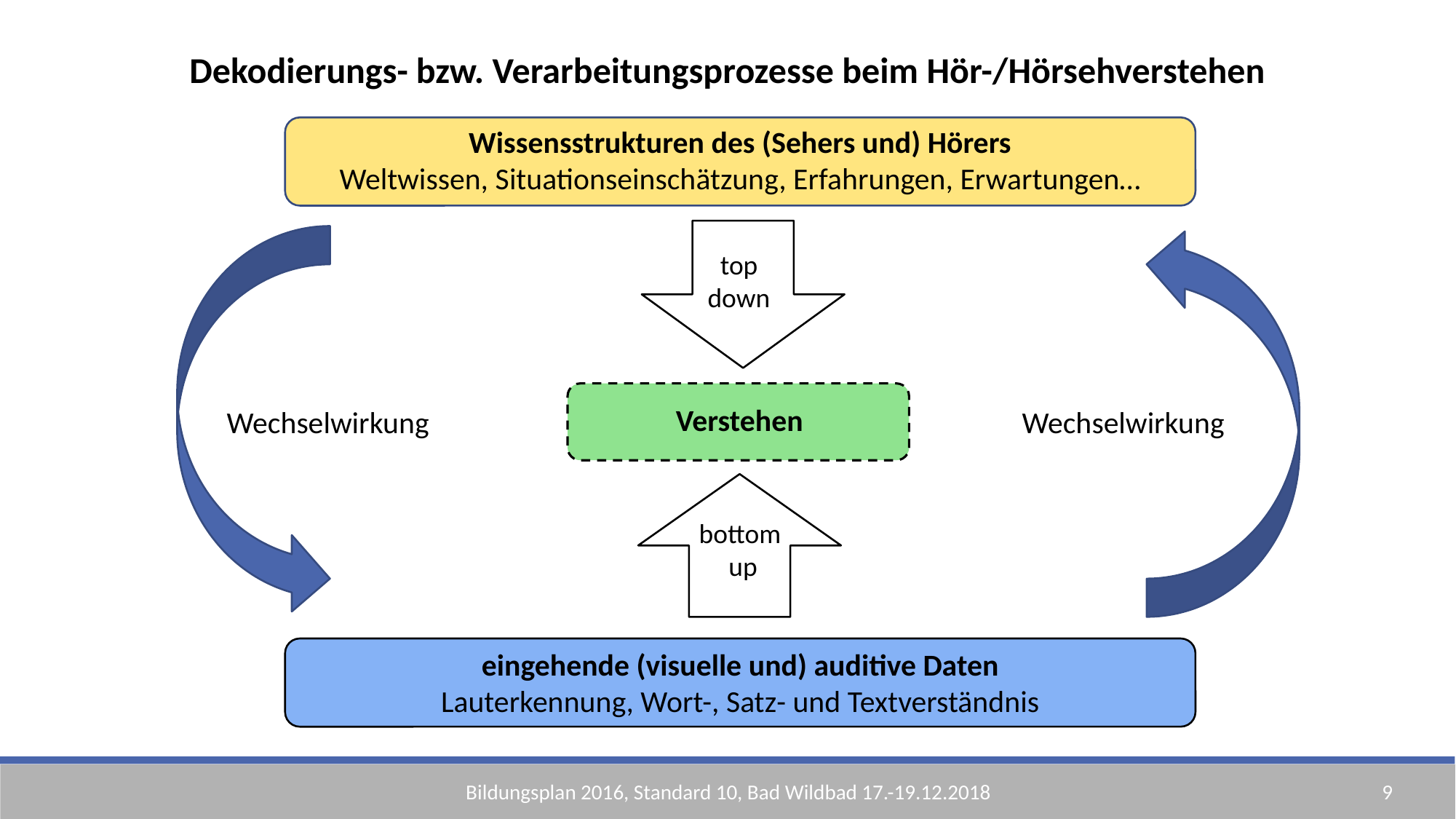

Dekodierungs- bzw. Verarbeitungsprozesse beim Hör-/Hörsehverstehen

Wissensstrukturen des (Sehers und) Hörers
Weltwissen, Situationseinschätzung, Erfahrungen, Erwartungen…

top
down

Verstehen
Wechselwirkung
Wechselwirkung

bottom
up

eingehende (visuelle und) auditive Daten
Lauterkennung, Wort-, Satz- und Textverständnis